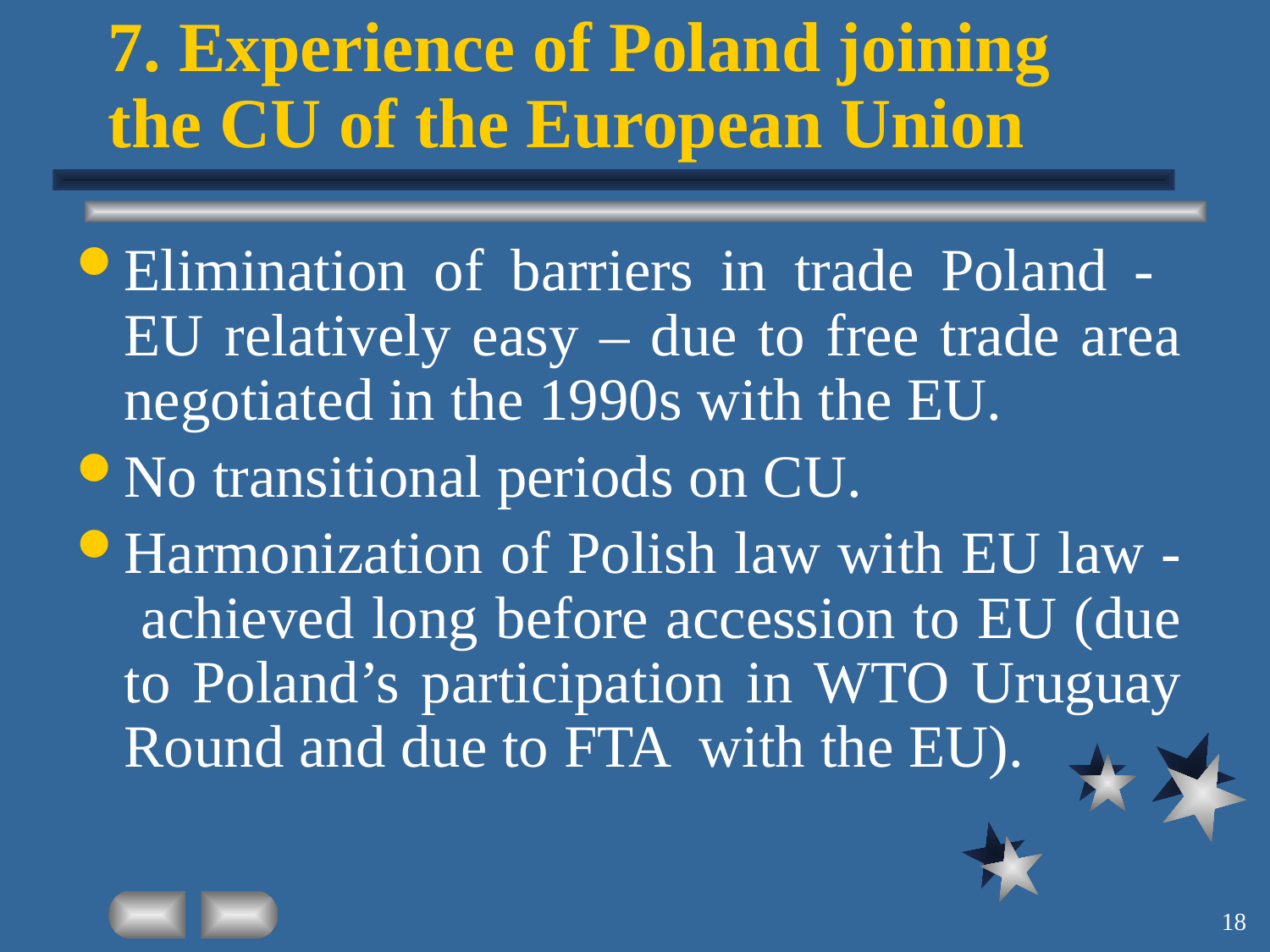

# 7. Experience of Poland joining the CU of the European Union
Elimination of barriers in trade Poland -  EU relatively easy – due to free trade area negotiated in the 1990s with the EU.
No transitional periods on CU.
Harmonization of Polish law with EU law -  achieved long before accession to EU (due to Poland’s participation in WTO Uruguay Round and due to FTA  with the EU).
18